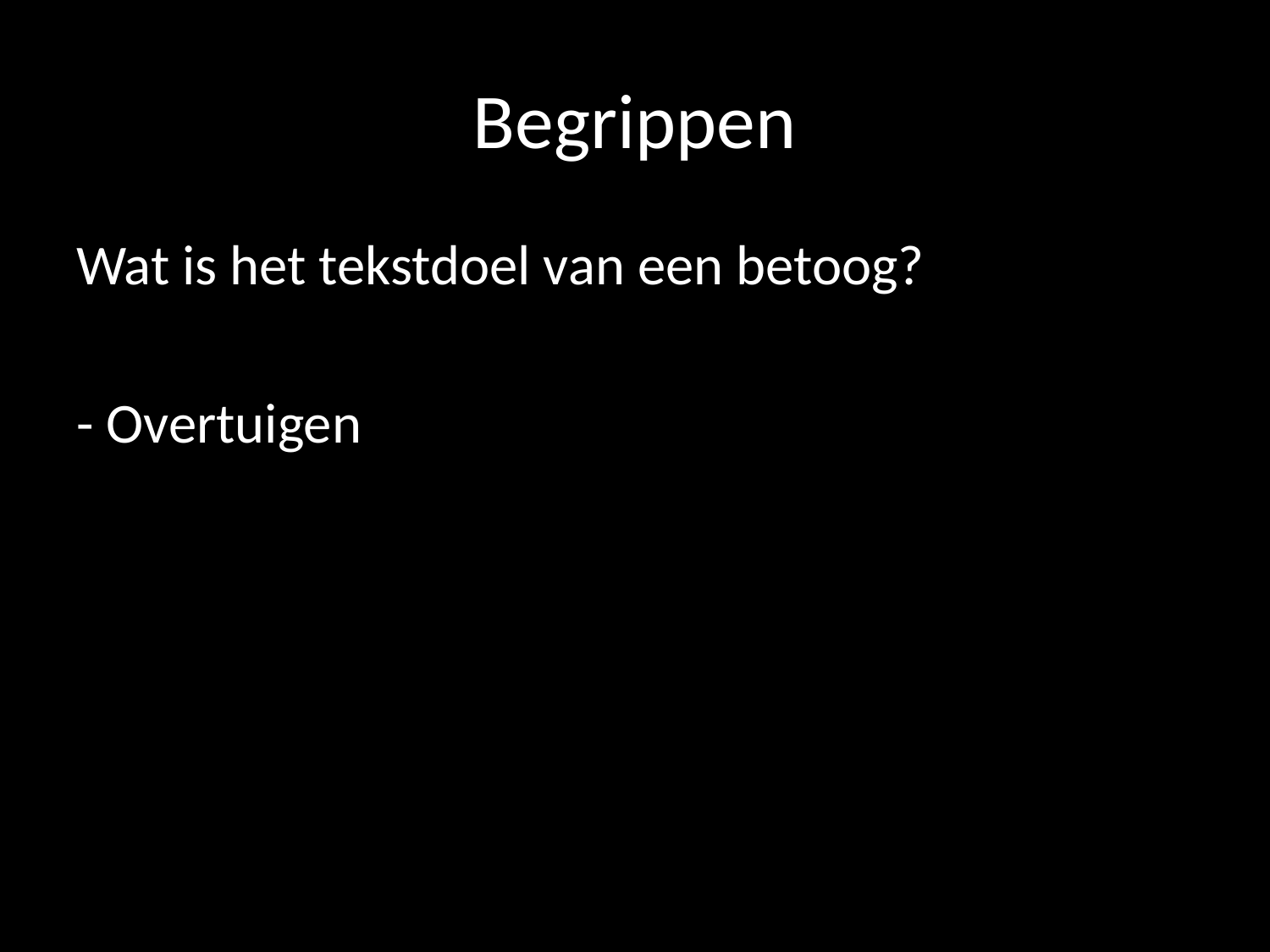

# Begrippen
Wat is het tekstdoel van een betoog?

- Overtuigen